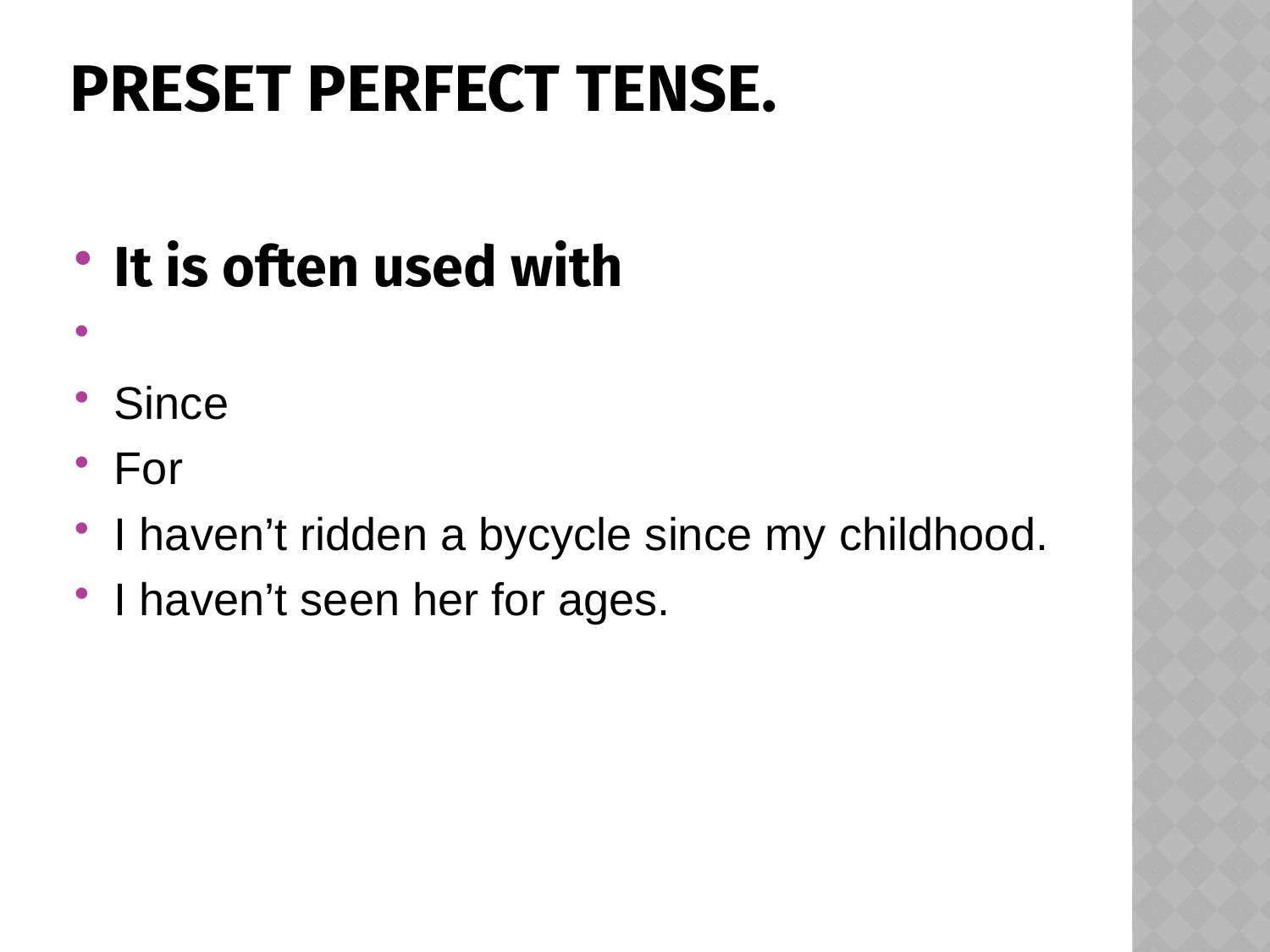

# Preset Perfect Tense.
It is often used with

Since
For
I haven’t ridden a bycycle since my childhood.
I haven’t seen her for ages.